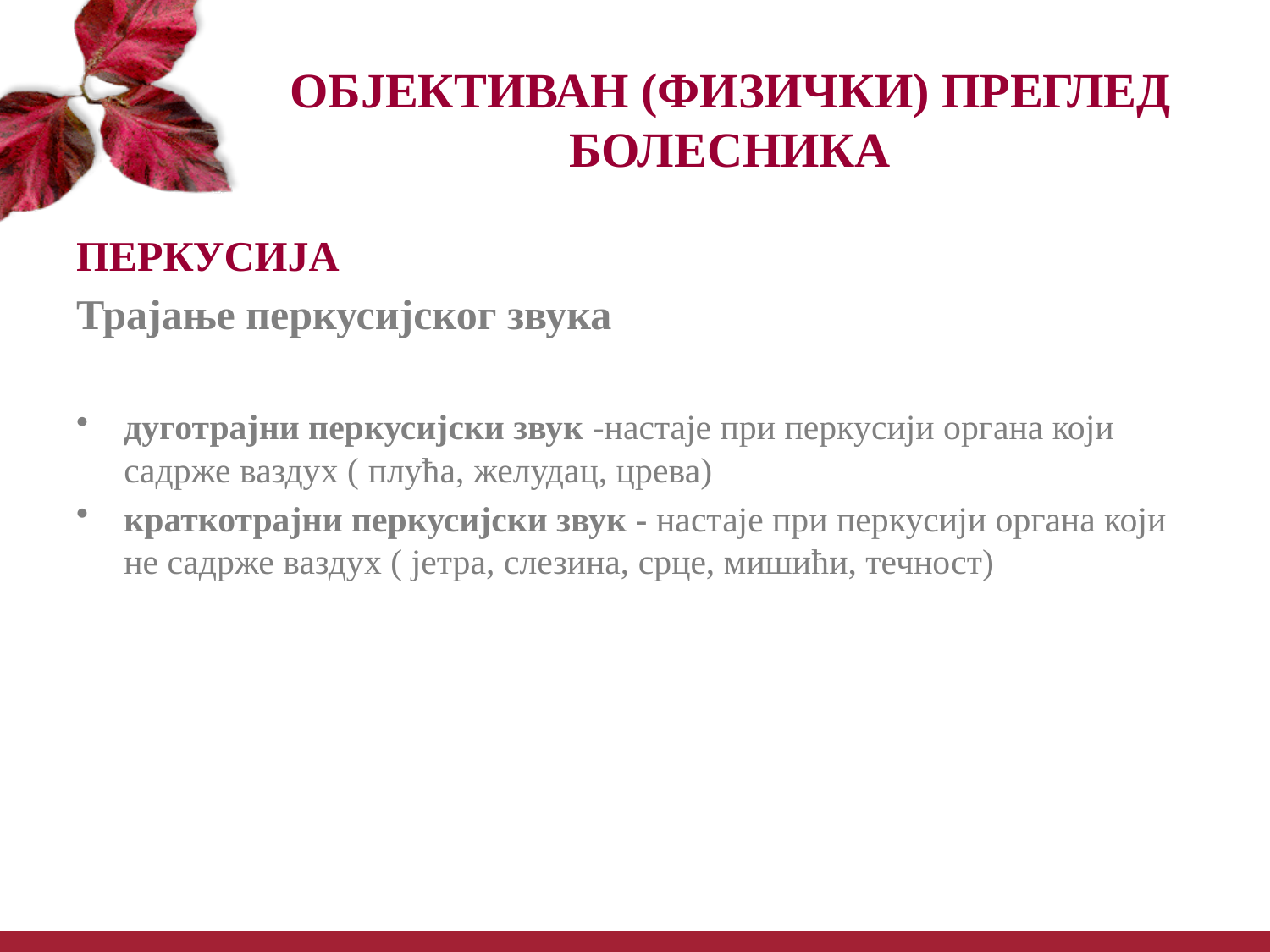

# ОБЈЕКТИВАН (ФИЗИЧКИ) ПРЕГЛЕД БОЛЕСНИКА
ПЕРКУСИЈА
Трајање перкусијског звука

дуготрајни перкусијски звук -настаје при перкусији органа који садрже ваздух ( плућа, желудац, црева)
краткотрајни перкусијски звук - настаје при перкусији органа који не садрже ваздух ( јетра, слезина, срце, мишићи, течност)